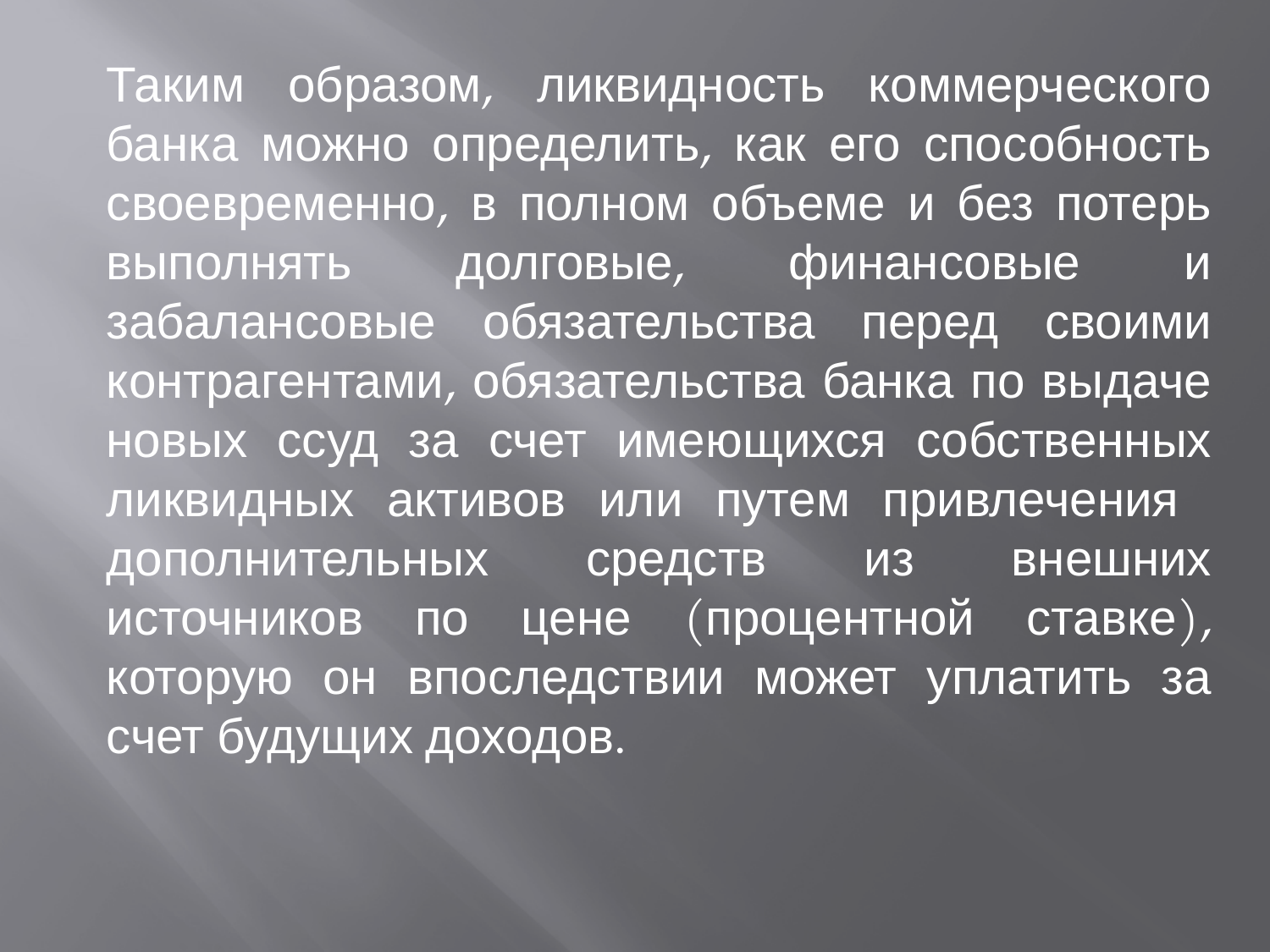

Таким образом, ликвидность коммерческого банка можно определить, как его способность своевременно, в полном объеме и без потерь выполнять долговые, финансовые и забалансовые обязательства перед своими контрагентами, обязательства банка по выдаче новых ссуд за счет имеющихся собственных ликвидных активов или путем привлечения  дополнительных средств из внешних источников по цене (процентной ставке), которую он впоследствии может уплатить за счет будущих доходов.